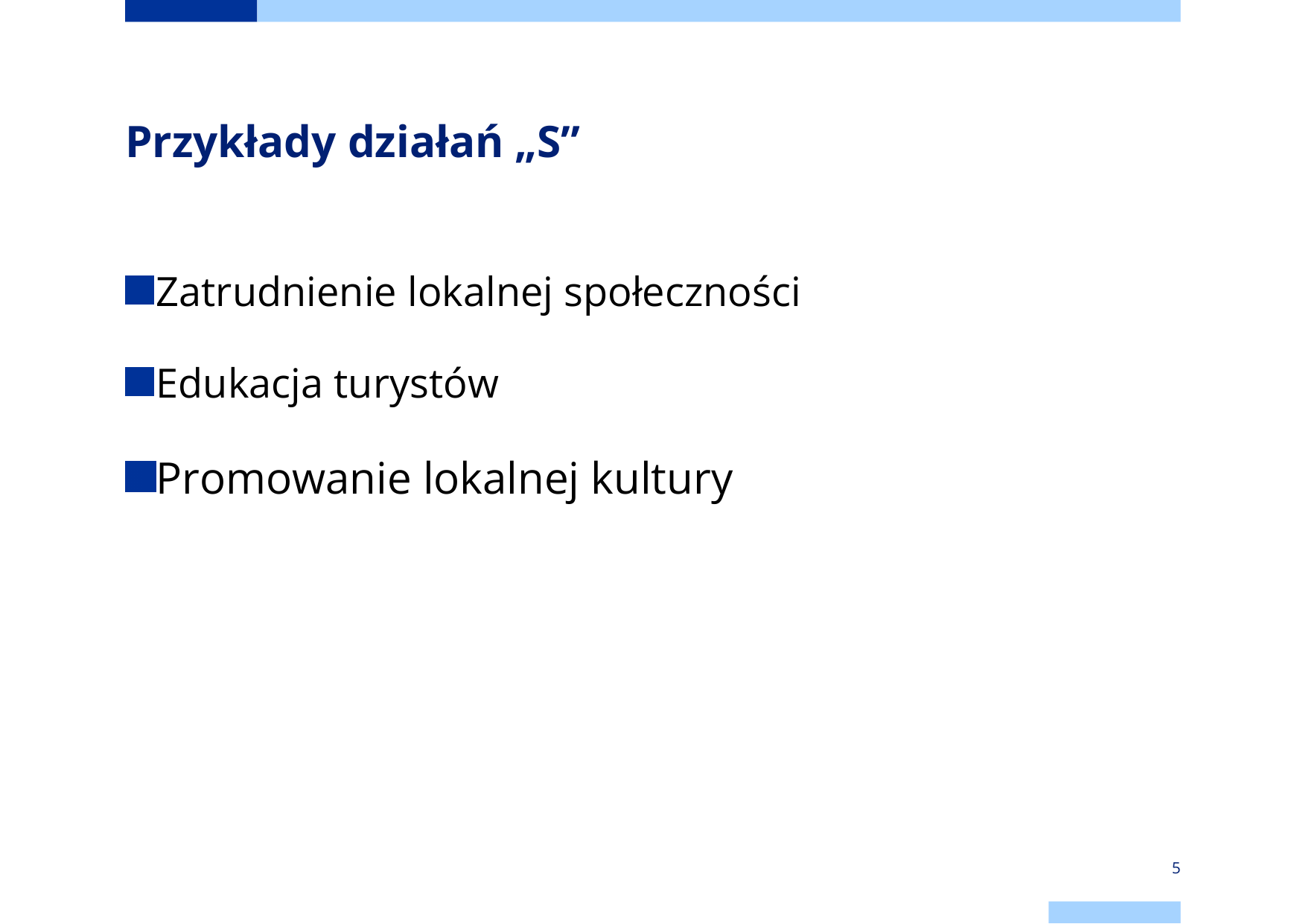

# Przykłady działań „S”
Zatrudnienie lokalnej społeczności
Edukacja turystów
Promowanie lokalnej kultury
5